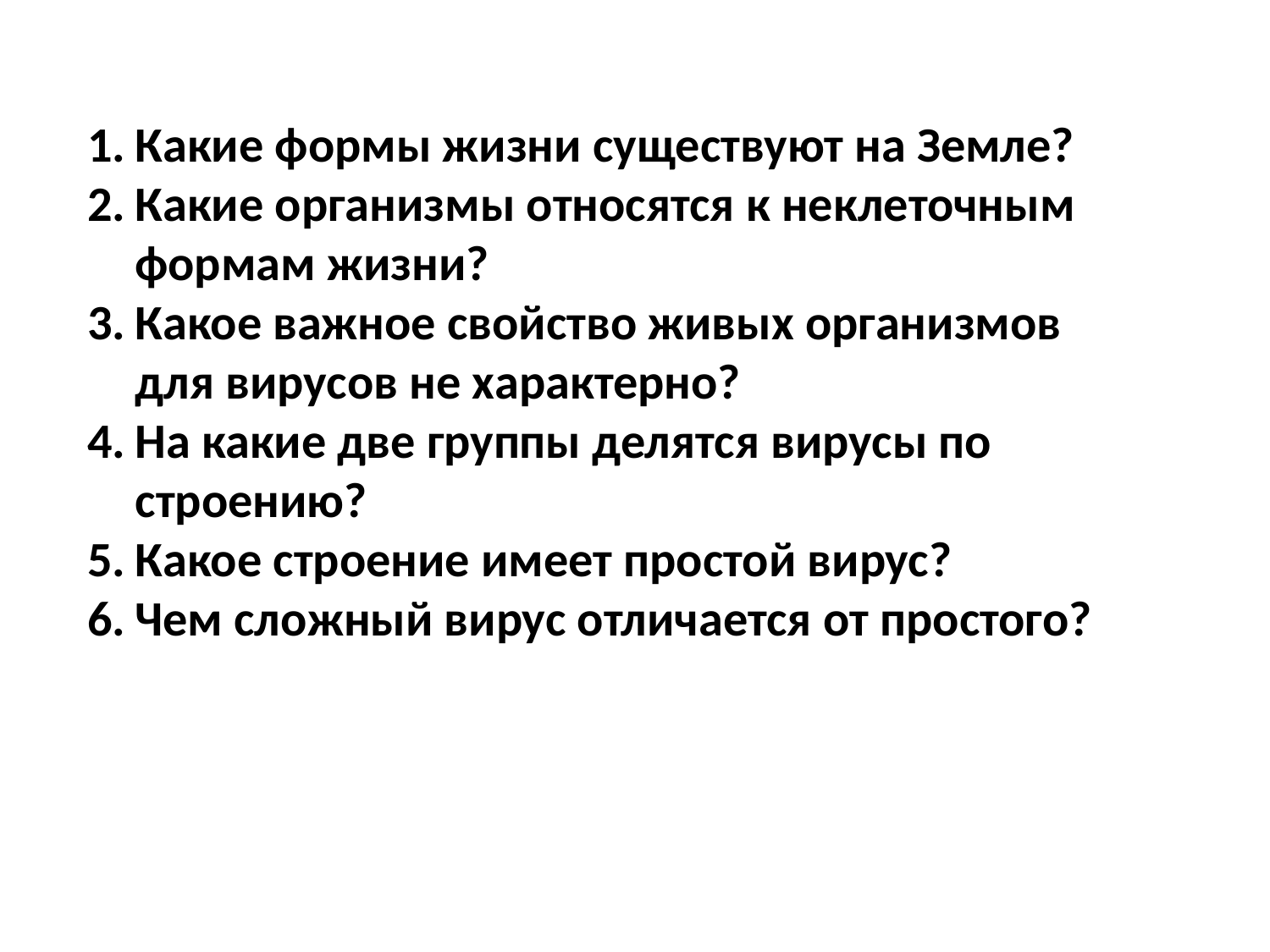

Какие формы жизни существуют на Земле?
Какие организмы относятся к неклеточным формам жизни?
Какое важное свойство живых организмов для вирусов не характерно?
На какие две группы делятся вирусы по строению?
Какое строение имеет простой вирус?
Чем сложный вирус отличается от простого?